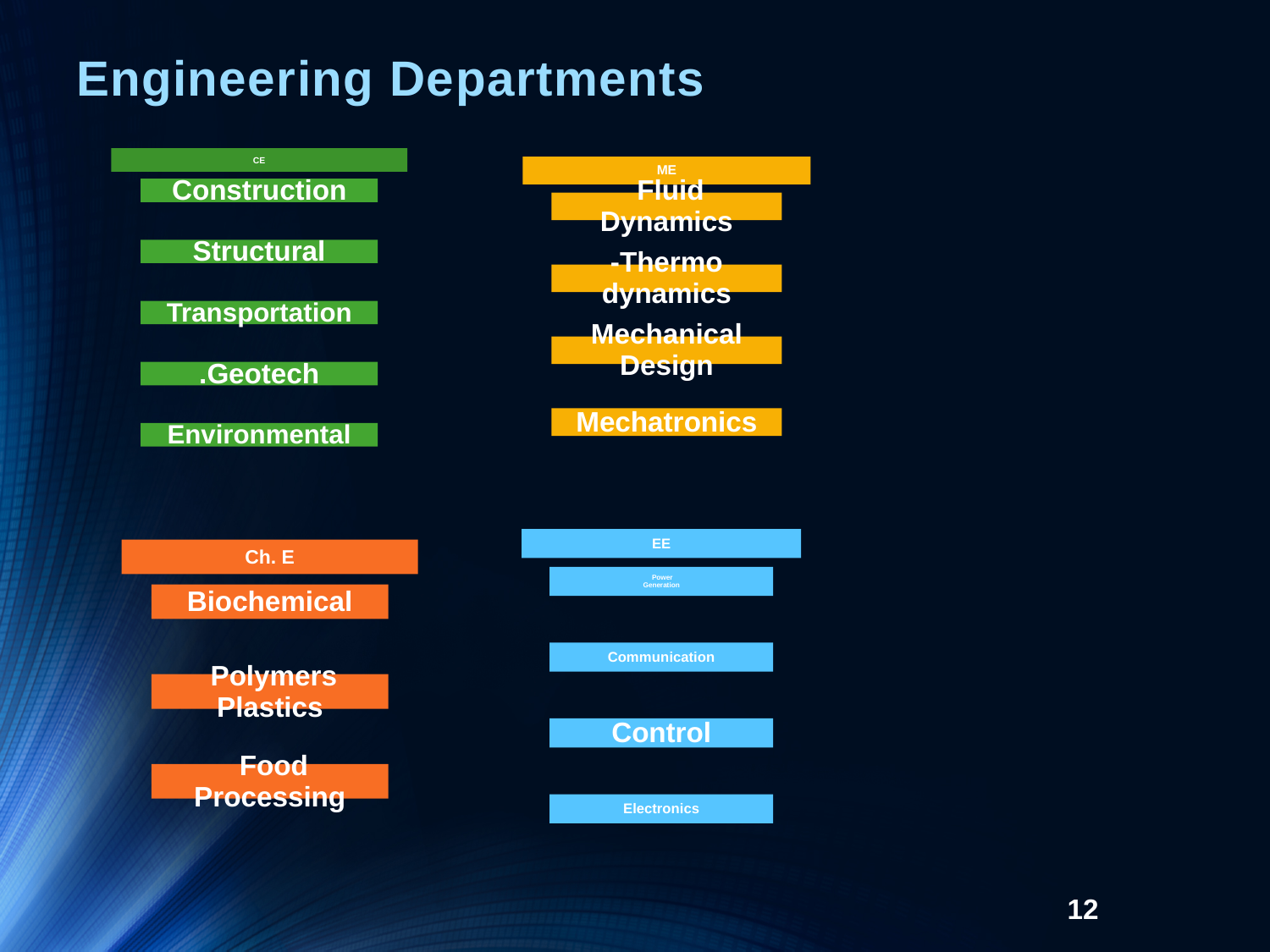

Engineering Departments
CE
Construction
Structural
Transportation
Environmental
ME
Fluid
Dynamics
Thermo-
dynamics
Mechanical
Design
Mechatronics
     Mechatronics
EE
Power
Generation
Communication
Control
Electronics
Ch. E
Biochemical
Polymers
Plastics
Food
Processing
12